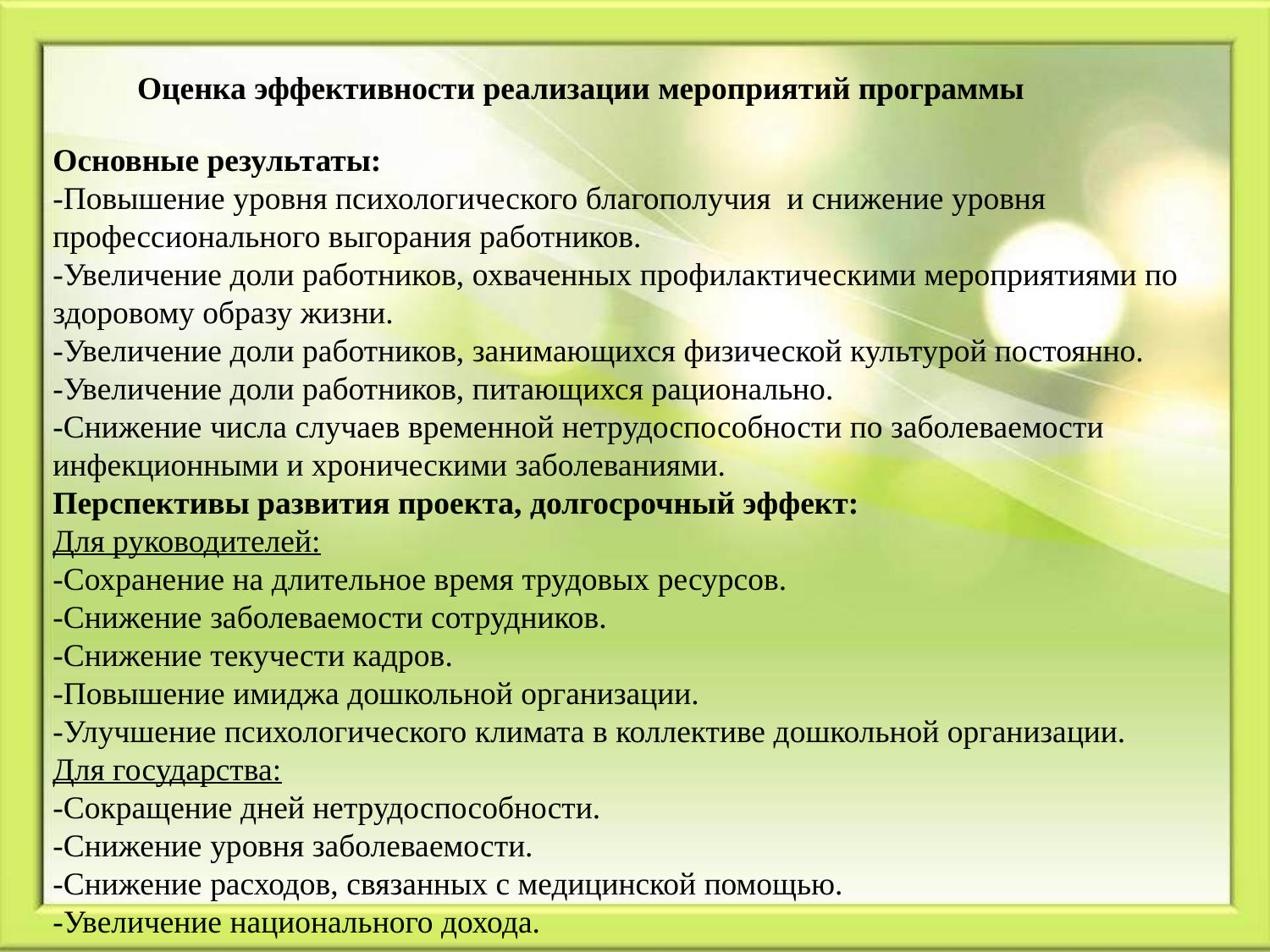

# Оценка эффективности реализации мероприятий программы
Основные результаты:
-Повышение уровня психологического благополучия  и снижение уровня профессионального выгорания работников.
-Увеличение доли работников, охваченных профилактическими мероприятиями по здоровому образу жизни.
-Увеличение доли работников, занимающихся физической культурой постоянно.
-Увеличение доли работников, питающихся рационально.
-Снижение числа случаев временной нетрудоспособности по заболеваемости инфекционными и хроническими заболеваниями.
Перспективы развития проекта, долгосрочный эффект:
Для руководителей:
-Сохранение на длительное время трудовых ресурсов.
-Снижение заболеваемости сотрудников.
-Снижение текучести кадров.
-Повышение имиджа дошкольной организации.
-Улучшение психологического климата в коллективе дошкольной организации.
Для государства:
-Сокращение дней нетрудоспособности.
-Снижение уровня заболеваемости.
-Снижение расходов, связанных с медицинской помощью.
-Увеличение национального дохода.